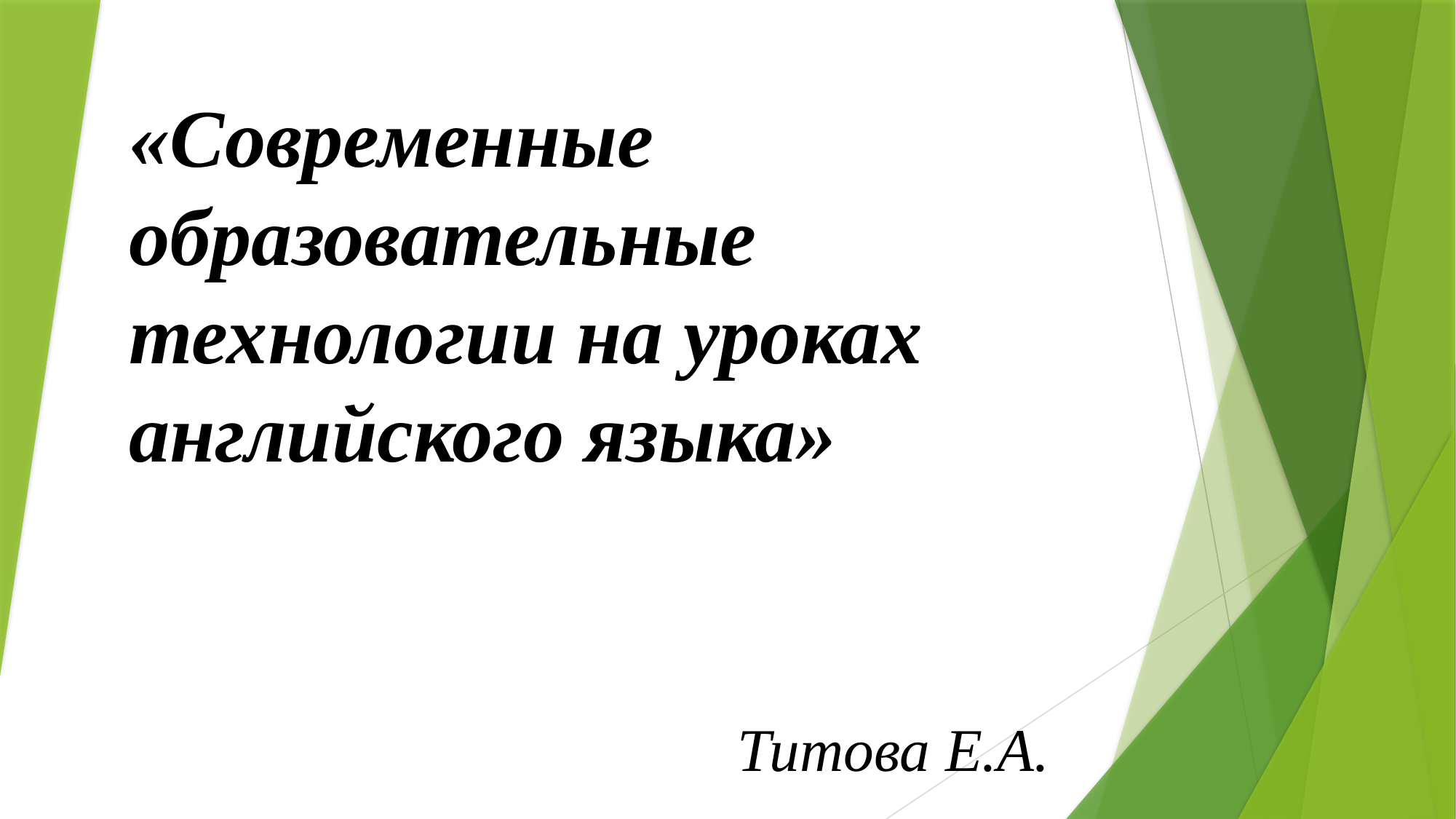

# «Современные образовательные технологии на уроках английского языка»
Титова Е.А.